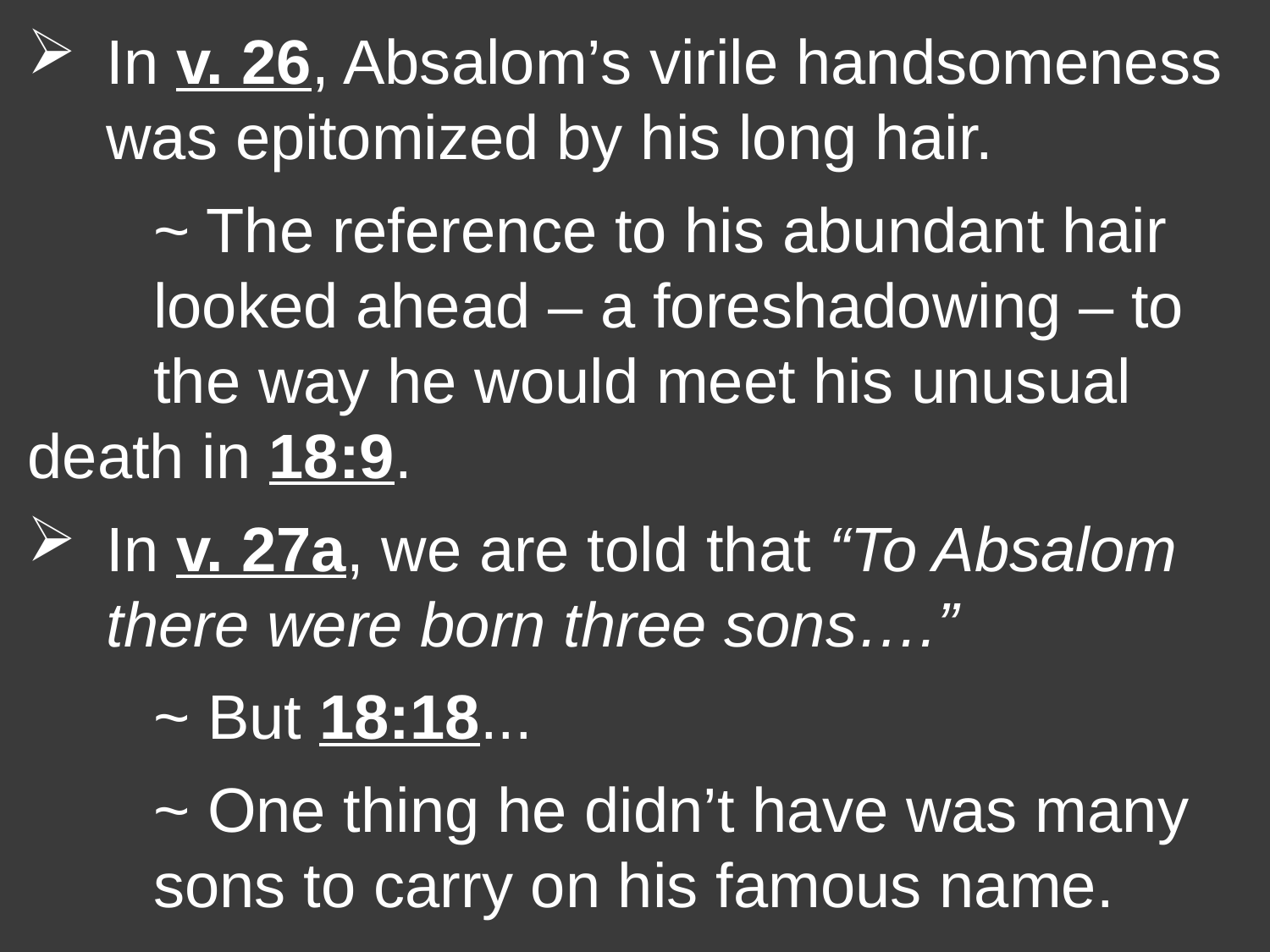

In v. 26, Absalom’s virile handsomeness was epitomized by his long hair.
		~ The reference to his abundant hair 					looked ahead – a foreshadowing – to 				the way he would meet his unusual 					death in 18:9.
In v. 27a, we are told that “To Absalom there were born three sons….”
		~ But 18:18...
		~ One thing he didn’t have was many 					sons to carry on his famous name.